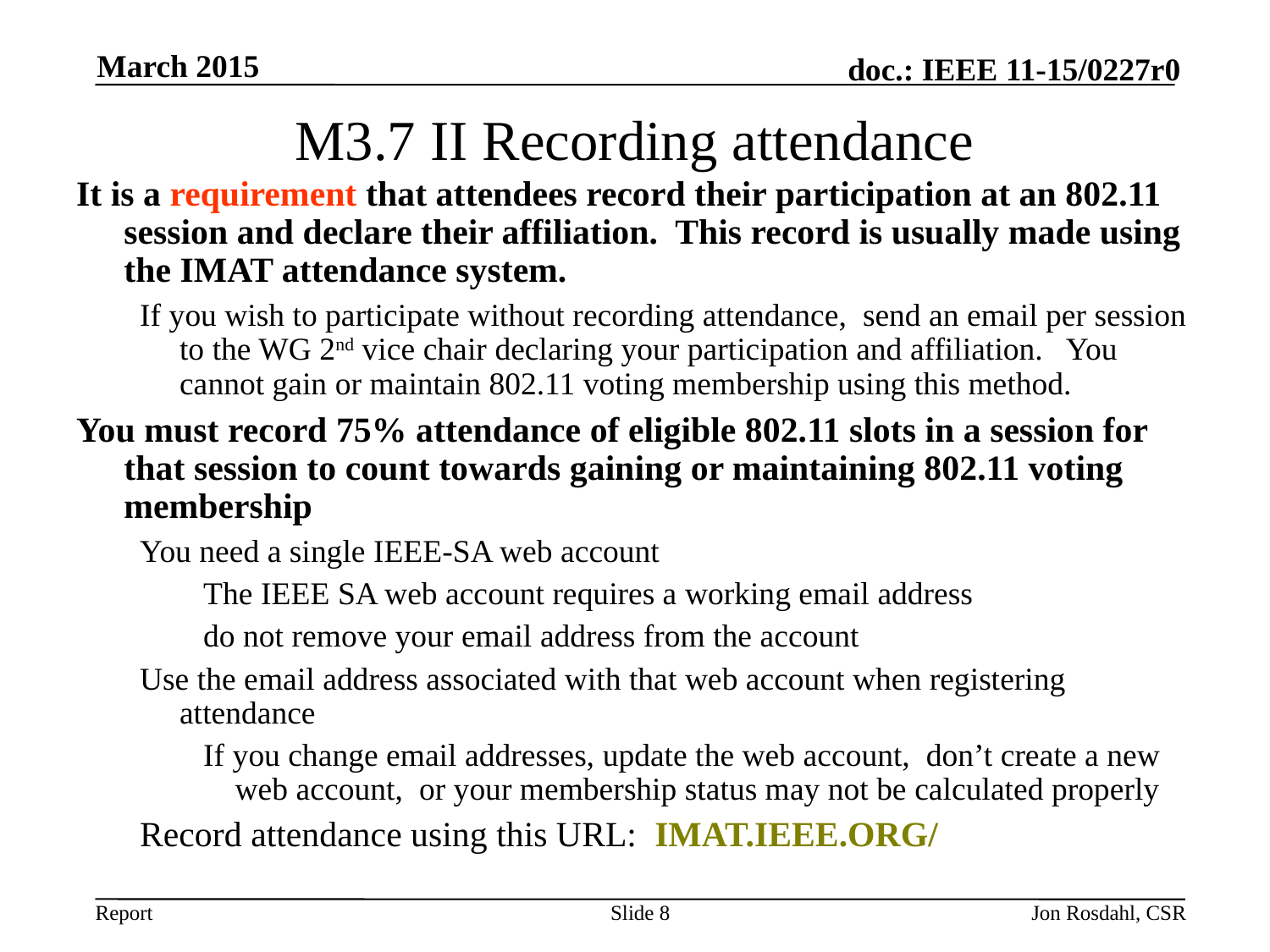

March 2015
# M3.7 II Recording attendance
It is a requirement that attendees record their participation at an 802.11 session and declare their affiliation.  This record is usually made using the IMAT attendance system.
If you wish to participate without recording attendance,  send an email per session to the WG 2nd vice chair declaring your participation and affiliation.   You cannot gain or maintain 802.11 voting membership using this method.
You must record 75% attendance of eligible 802.11 slots in a session for that session to count towards gaining or maintaining 802.11 voting membership
You need a single IEEE-SA web account
The IEEE SA web account requires a working email address
do not remove your email address from the account
Use the email address associated with that web account when registering attendance
If you change email addresses, update the web account,  don’t create a new web account,  or your membership status may not be calculated properly
Record attendance using this URL:  IMAT.IEEE.ORG/
Slide 8
Jon Rosdahl, CSR